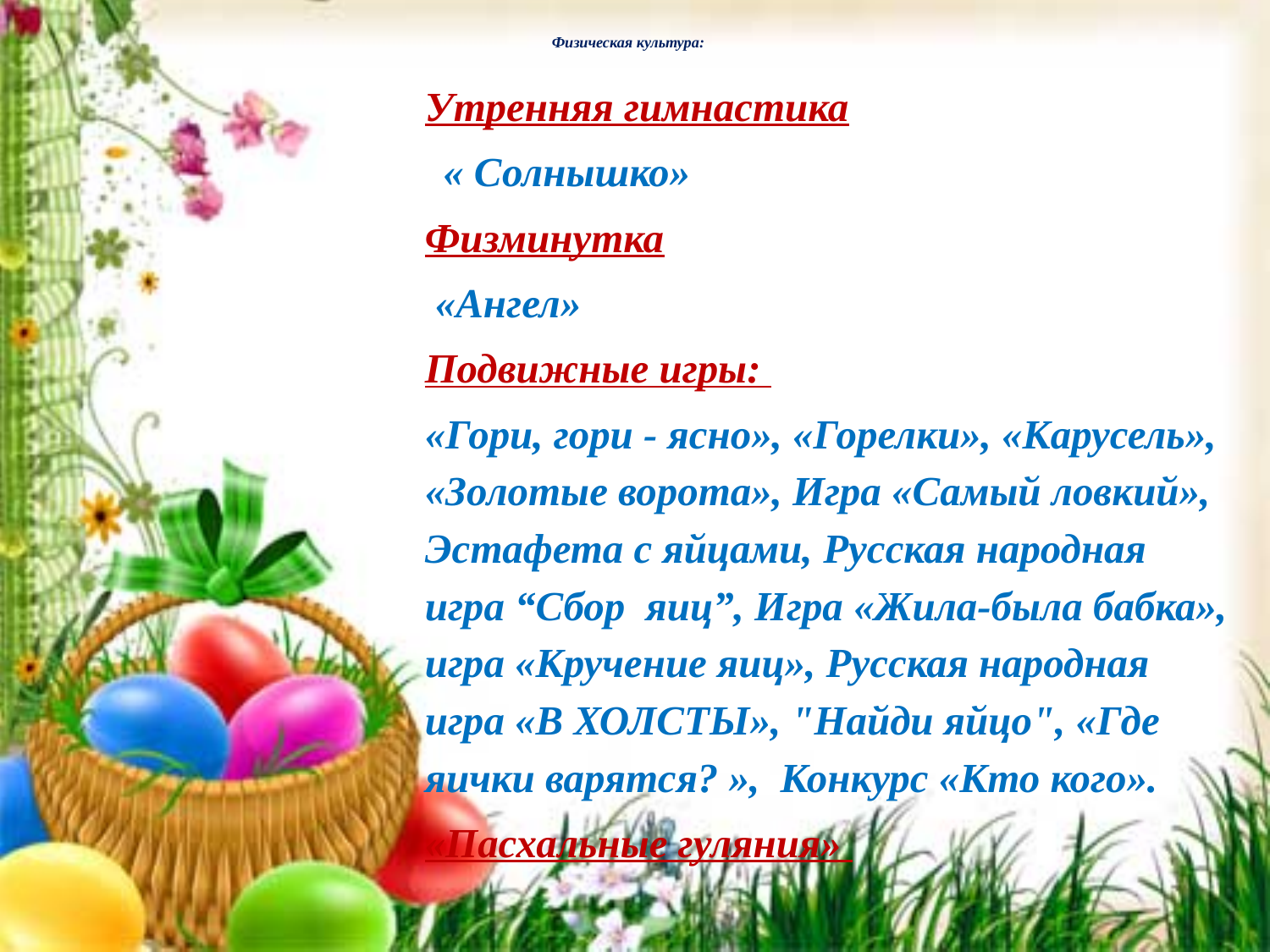

# Физическая культура:
Утренняя гимнастика
     « Солнышко»
Физминутка
 «Ангел»
Подвижные игры:
«Гори, гори - ясно», «Горелки», «Карусель»,  «Золотые ворота», Игра «Самый ловкий», Эстафета с яйцами, Русская народная игра “Сбор  яиц”, Игра «Жила-была бабка», игра «Кручение яиц», Русская народная игра «В ХОЛСТЫ», "Найди яйцо", «Где яички варятся? »,  Конкурс «Кто кого».
«Пасхальные гуляния»